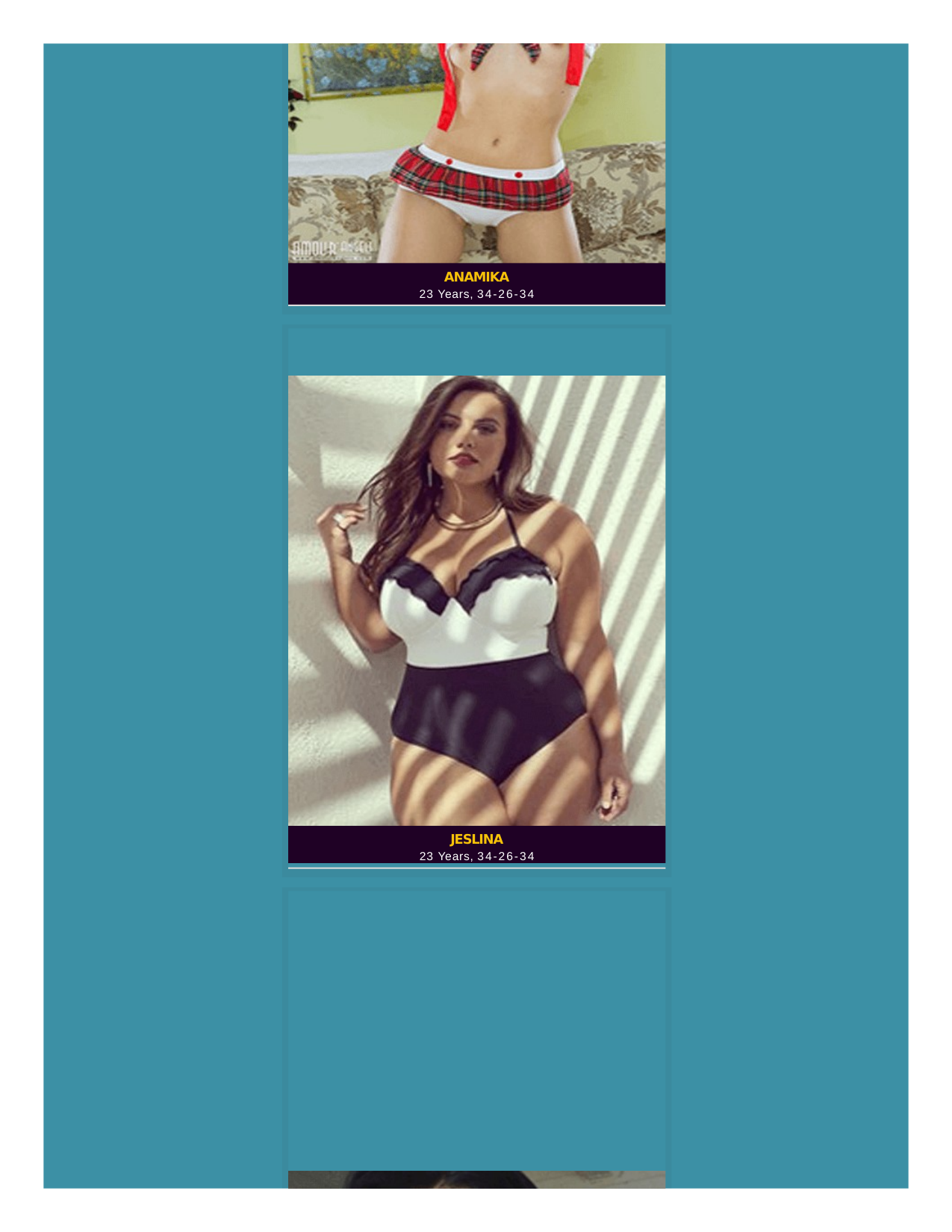

ANAMIKA
23 Years, 34-26-34

JESLINA
23 Years, 34-26-34